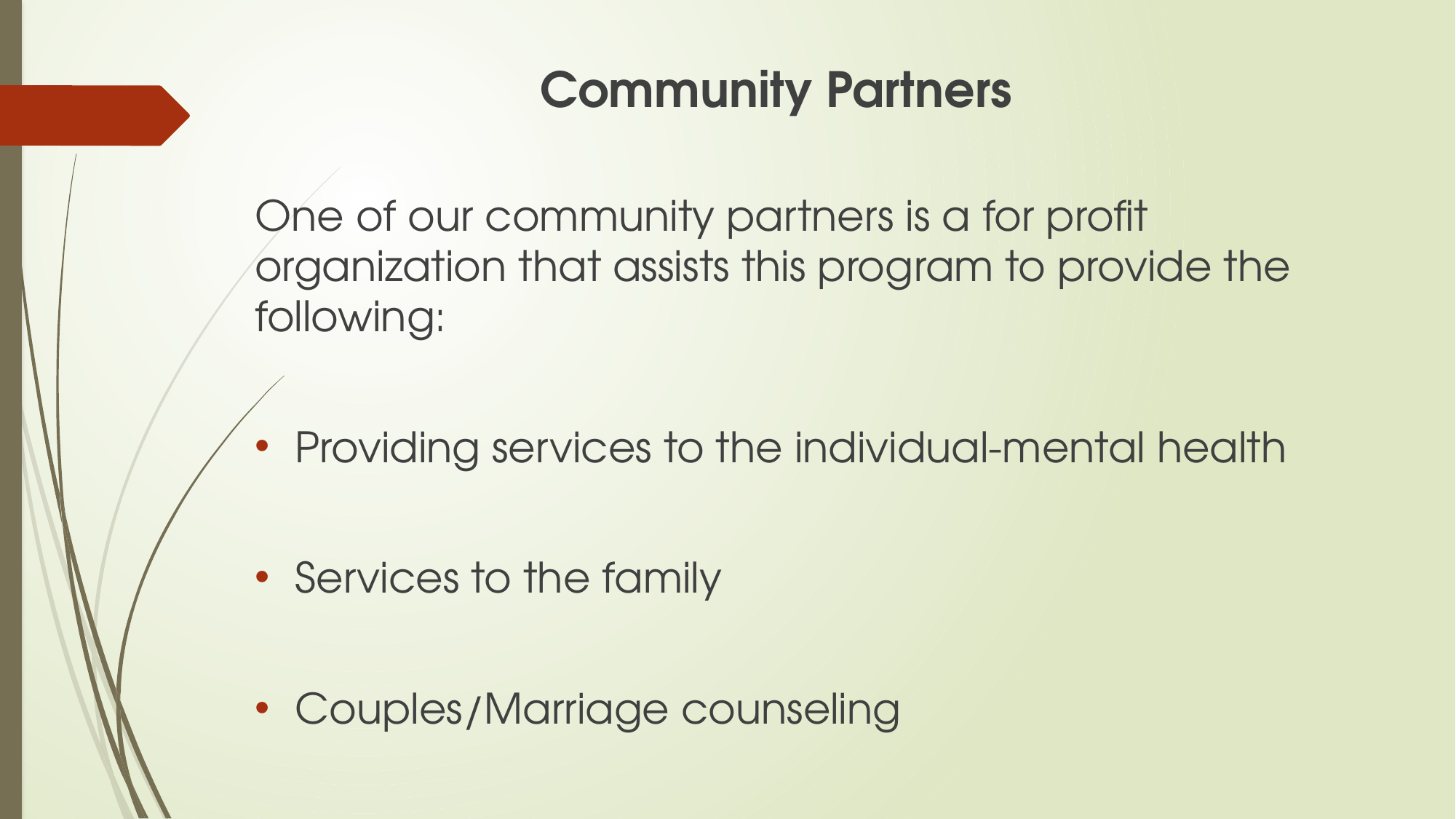

Community Partners
One of our community partners is a for profit organization that assists this program to provide the following:

Providing services to the individual-mental health

Services to the family

Couples/Marriage counseling